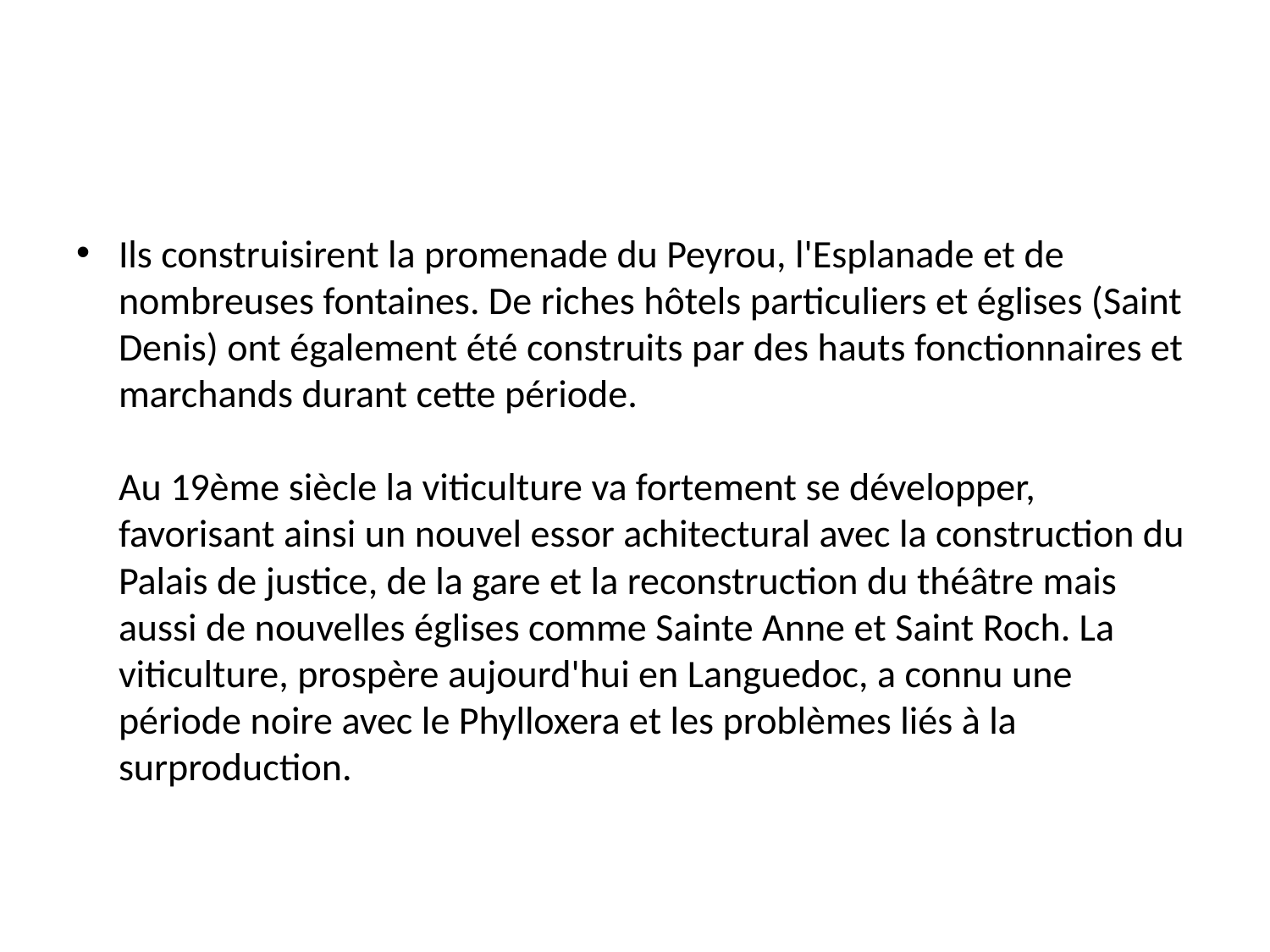

#
Ils construisirent la promenade du Peyrou, l'Esplanade et de nombreuses fontaines. De riches hôtels particuliers et églises (Saint Denis) ont également été construits par des hauts fonctionnaires et marchands durant cette période.
Au 19ème siècle la viticulture va fortement se développer, favorisant ainsi un nouvel essor achitectural avec la construction du Palais de justice, de la gare et la reconstruction du théâtre mais aussi de nouvelles églises comme Sainte Anne et Saint Roch. La viticulture, prospère aujourd'hui en Languedoc, a connu une période noire avec le Phylloxera et les problèmes liés à la surproduction.